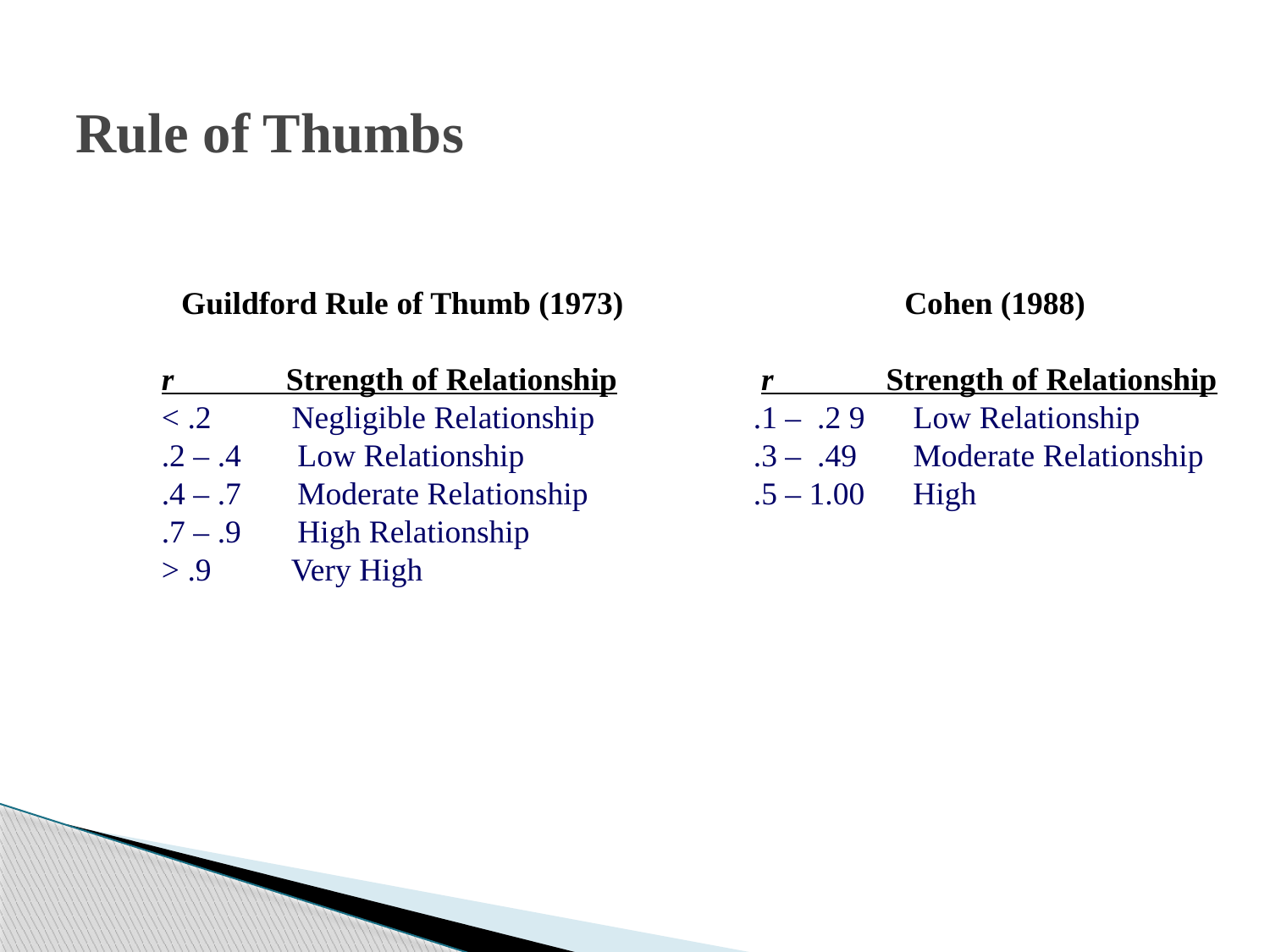

# Rule of Thumbs
Guildford Rule of Thumb (1973)

r              Strength of Relationship
< .2          Negligible Relationship
.2 – .4       Low Relationship
.4 – .7       Moderate Relationship
.7 – .9       High Relationship
> .9          Very High

Cohen (1988)

 r              Strength of Relationship
.1 –  .2 9      Low Relationship
.3 –  .49       Moderate Relationship
.5 – 1.00      High